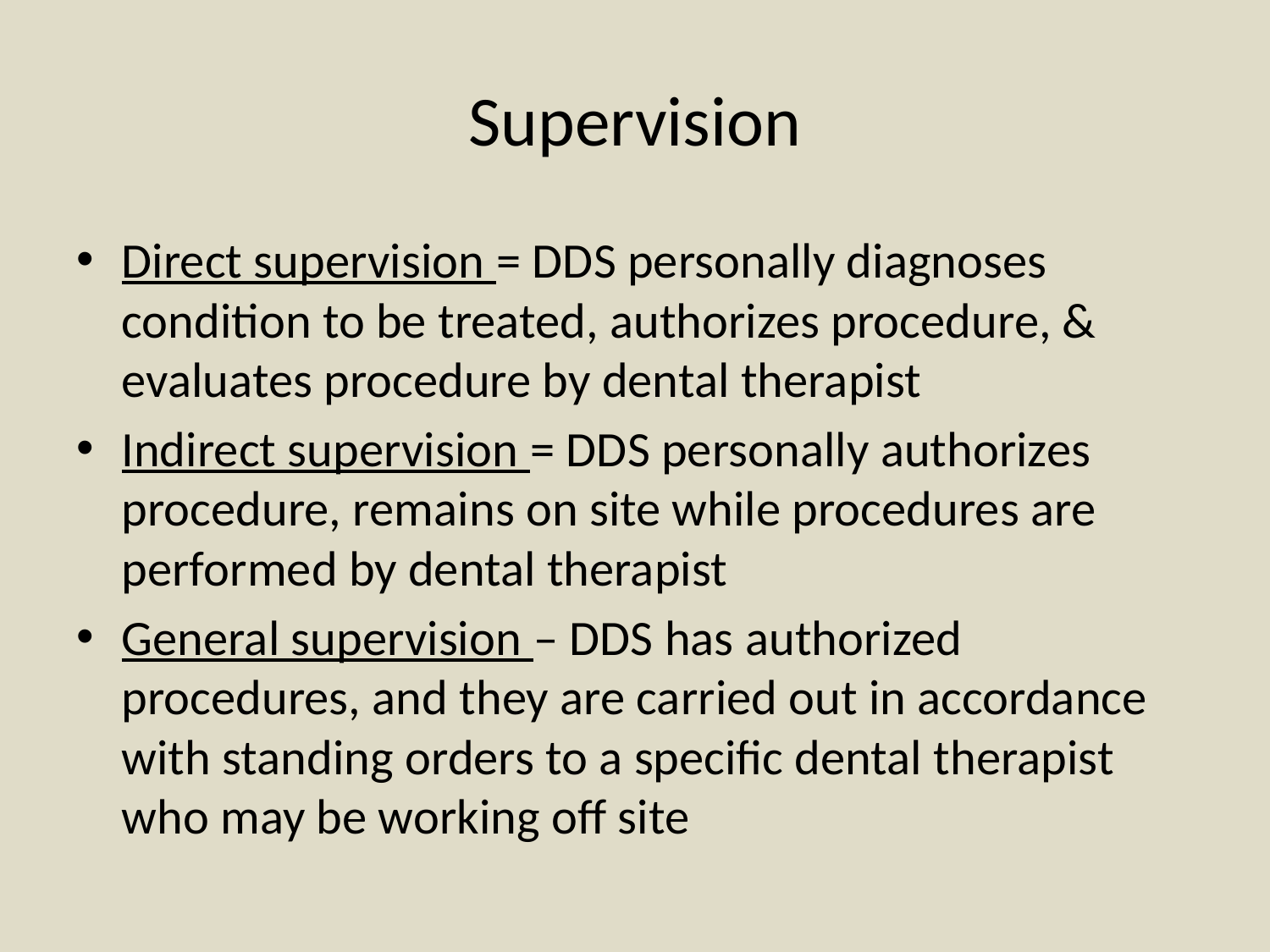

# Supervision
Direct supervision = DDS personally diagnoses condition to be treated, authorizes procedure, & evaluates procedure by dental therapist
Indirect supervision = DDS personally authorizes procedure, remains on site while procedures are performed by dental therapist
General supervision – DDS has authorized procedures, and they are carried out in accordance with standing orders to a specific dental therapist who may be working off site